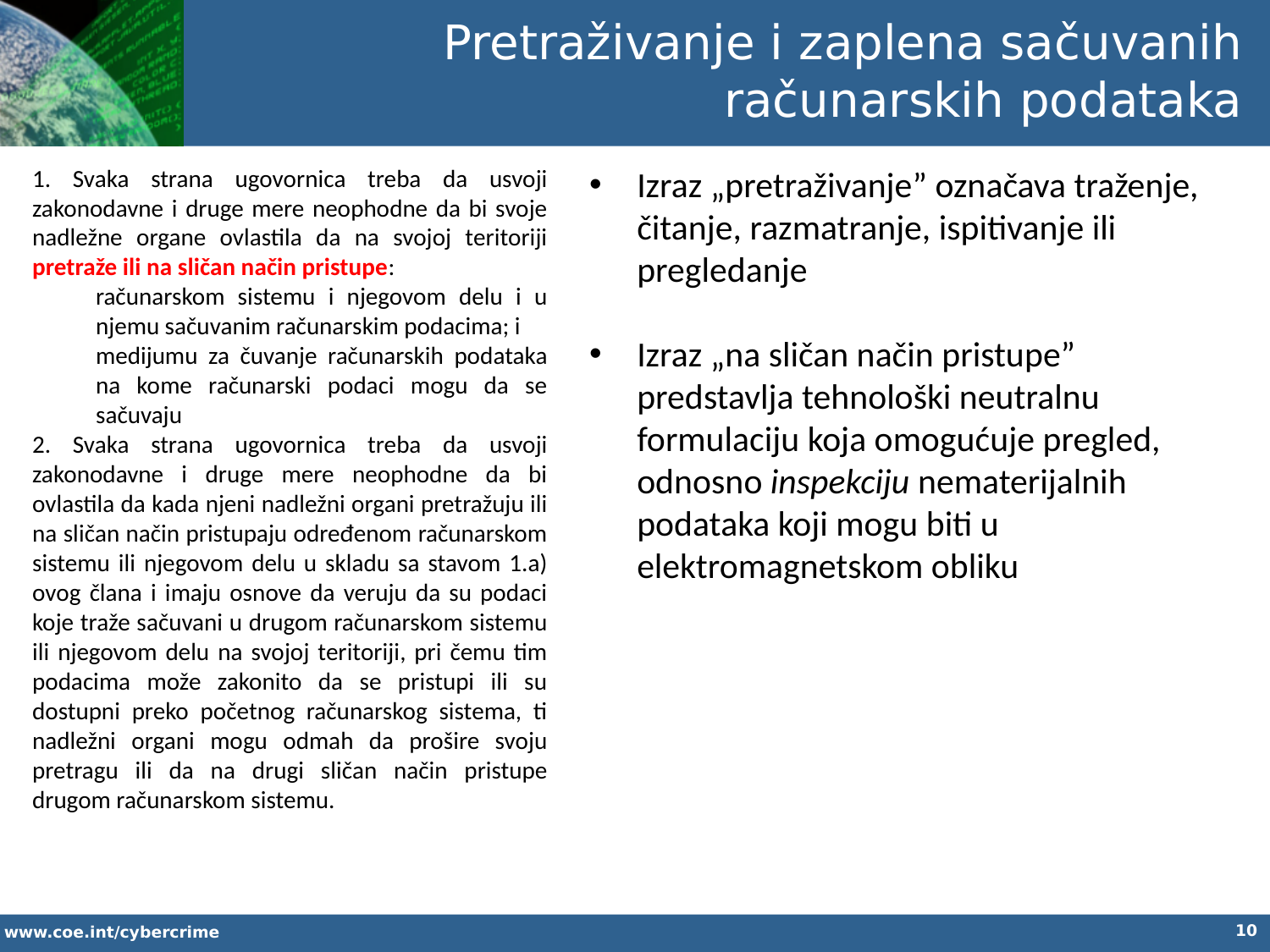

Pretraživanje i zaplena sačuvanih računarskih podataka
1. Svaka strana ugovornica treba da usvoji zakonodavne i druge mere neophodne da bi svoje nadležne organe ovlastila da na svojoj teritoriji pretraže ili na sličan način pristupe:
računarskom sistemu i njegovom delu i u njemu sačuvanim računarskim podacima; i
medijumu za čuvanje računarskih podataka na kome računarski podaci mogu da se sačuvaju
2. Svaka strana ugovornica treba da usvoji zakonodavne i druge mere neophodne da bi ovlastila da kada njeni nadležni organi pretražuju ili na sličan način pristupaju određenom računarskom sistemu ili njegovom delu u skladu sa stavom 1.a) ovog člana i imaju osnove da veruju da su podaci koje traže sačuvani u drugom računarskom sistemu ili njegovom delu na svojoj teritoriji, pri čemu tim podacima može zakonito da se pristupi ili su dostupni preko početnog računarskog sistema, ti nadležni organi mogu odmah da prošire svoju pretragu ili da na drugi sličan način pristupe drugom računarskom sistemu.
Izraz „pretraživanje” označava traženje, čitanje, razmatranje, ispitivanje ili pregledanje

Izraz „na sličan način pristupe” predstavlja tehnološki neutralnu formulaciju koja omogućuje pregled, odnosno inspekciju nematerijalnih podataka koji mogu biti u elektromagnetskom obliku